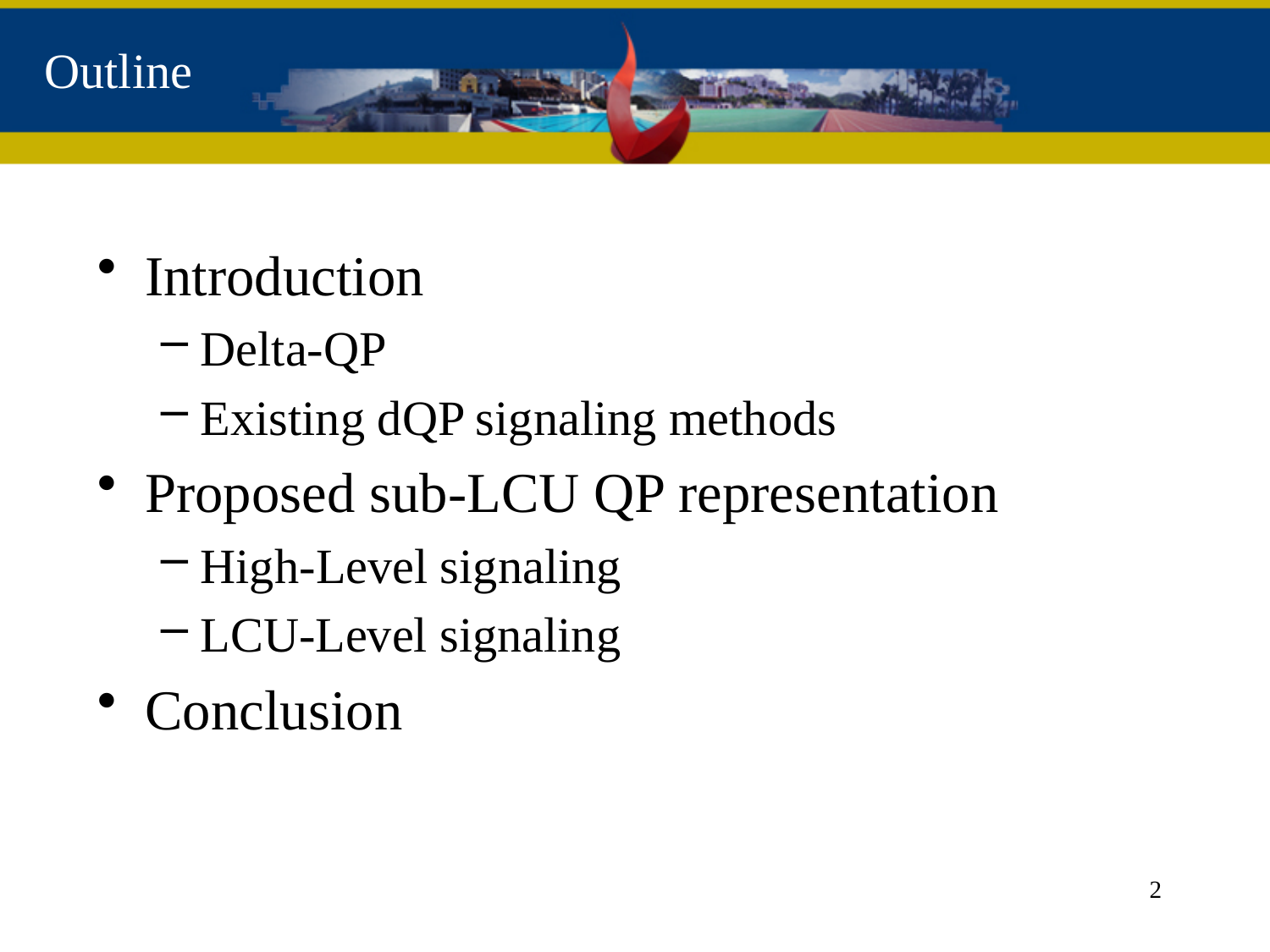

# Outline
Introduction
Delta-QP
Existing dQP signaling methods
Proposed sub-LCU QP representation
High-Level signaling
LCU-Level signaling
Conclusion

2